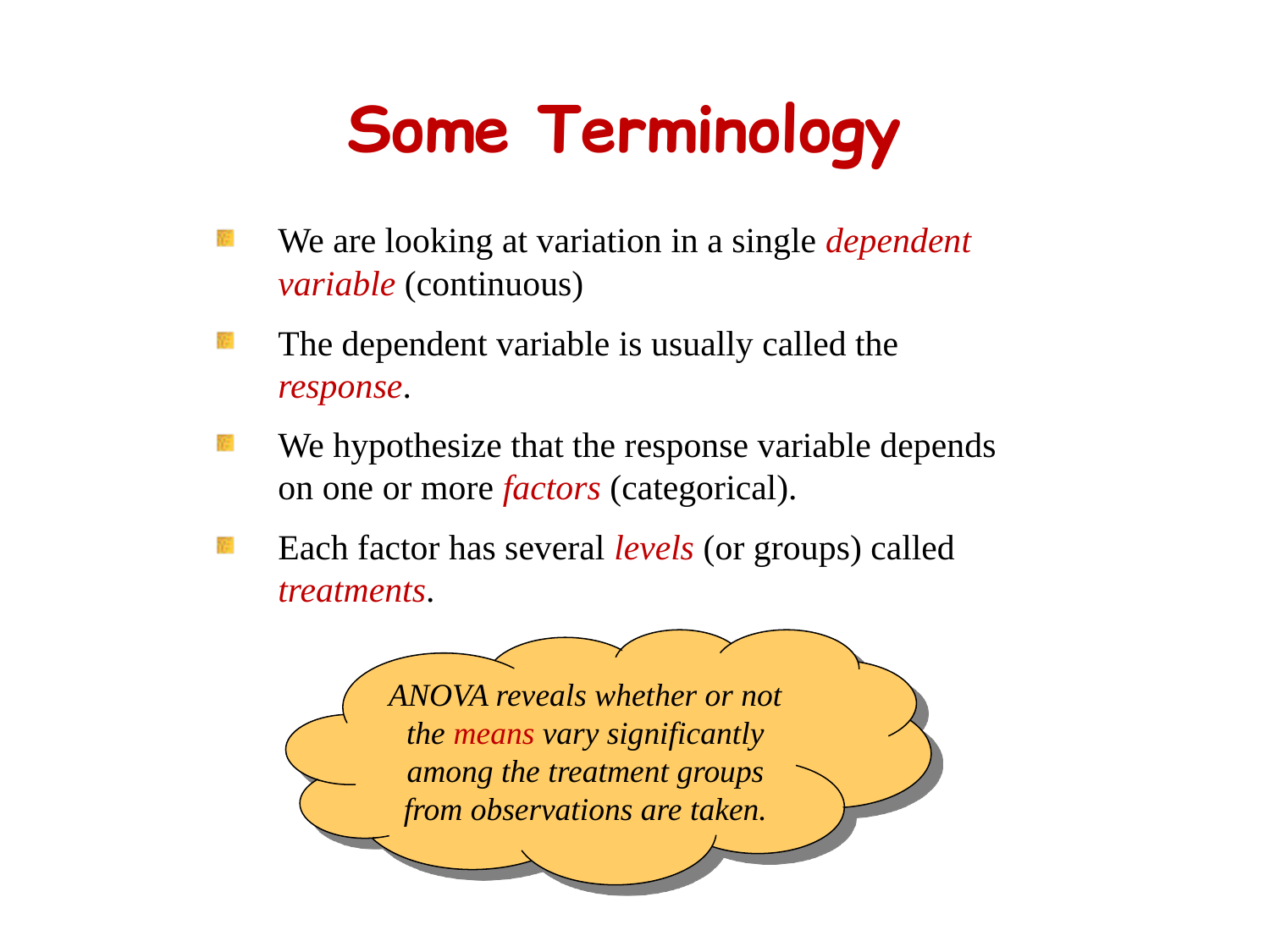

# Some Terminology
We are looking at variation in a single dependent variable (continuous)
The dependent variable is usually called the response.
We hypothesize that the response variable depends on one or more factors (categorical).
Each factor has several levels (or groups) called treatments.
ANOVA reveals whether or not the means vary significantly among the treatment groups from observations are taken.